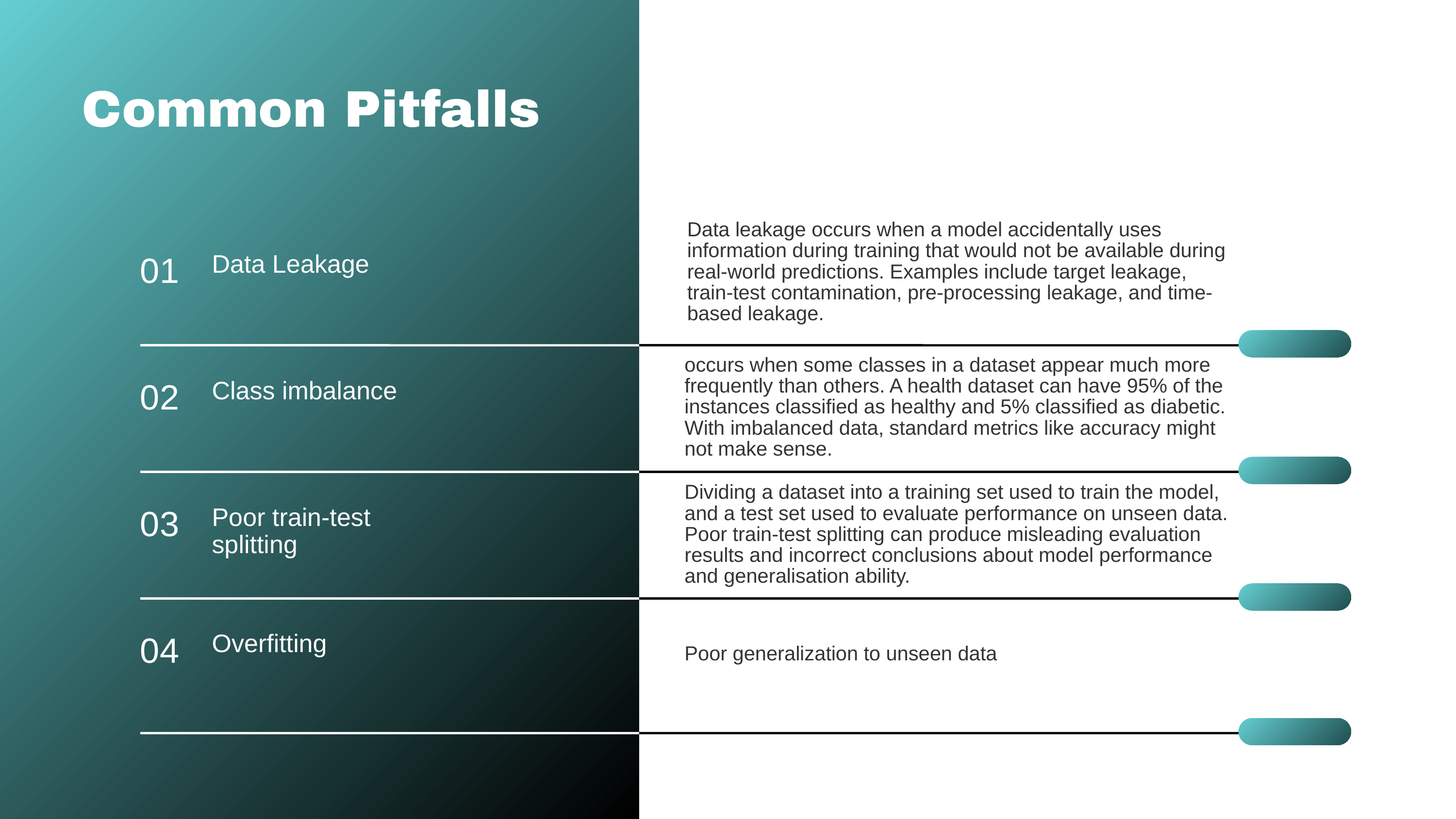

Common Pitfalls
Data leakage occurs when a model accidentally uses information during training that would not be available during real-world predictions. Examples include target leakage, train-test contamination, pre-processing leakage, and time-based leakage.
01
Data Leakage

occurs when some classes in a dataset appear much more frequently than others. A health dataset can have 95% of the instances classified as healthy and 5% classified as diabetic. With imbalanced data, standard metrics like accuracy might not make sense.
02
Class imbalance

Dividing a dataset into a training set used to train the model, and a test set used to evaluate performance on unseen data. Poor train-test splitting can produce misleading evaluation results and incorrect conclusions about model performance and generalisation ability.
03
Poor train-test splitting

04
Overfitting
Poor generalization to unseen data